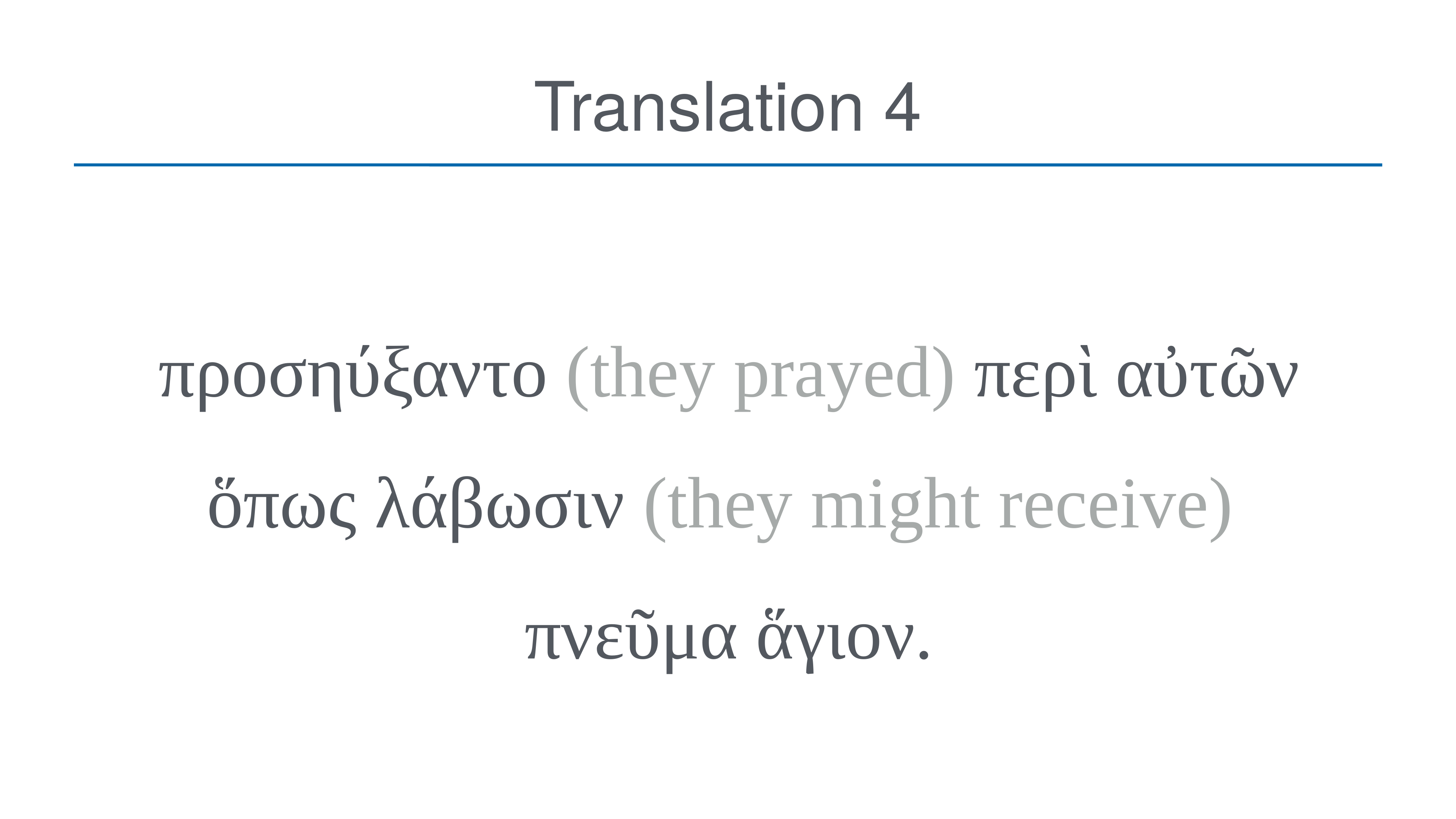

# Translation 4
προσηύξαντο (they prayed) περὶ αὐτῶν ὅπως λάβωσιν (they might receive)
πνεῦμα ἅγιον.